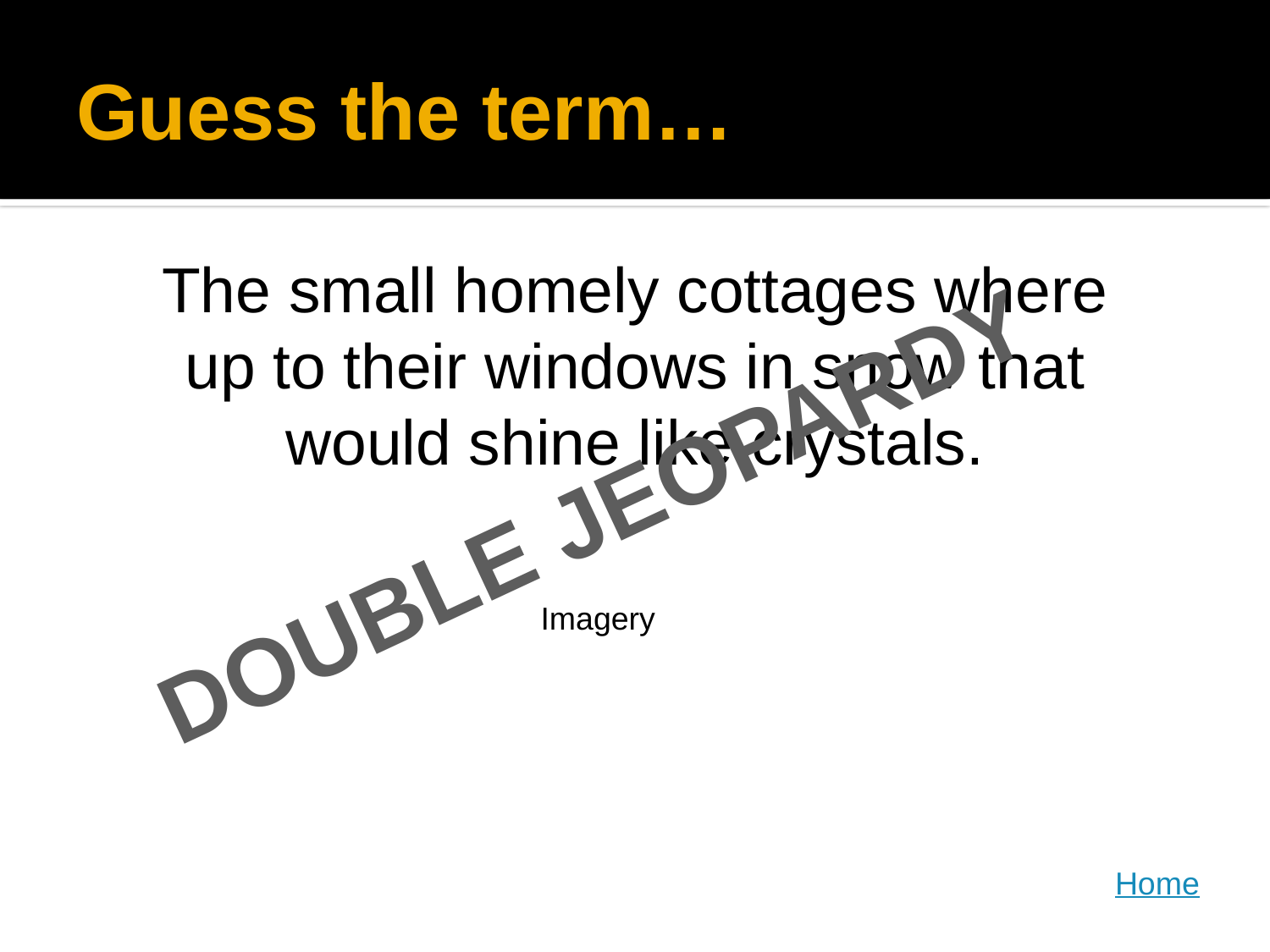

# Guess the term…
The small homely cottages where up to their windows in snow that would shine like crystals.
DOUBLE JEOPARDY
Imagery
Home